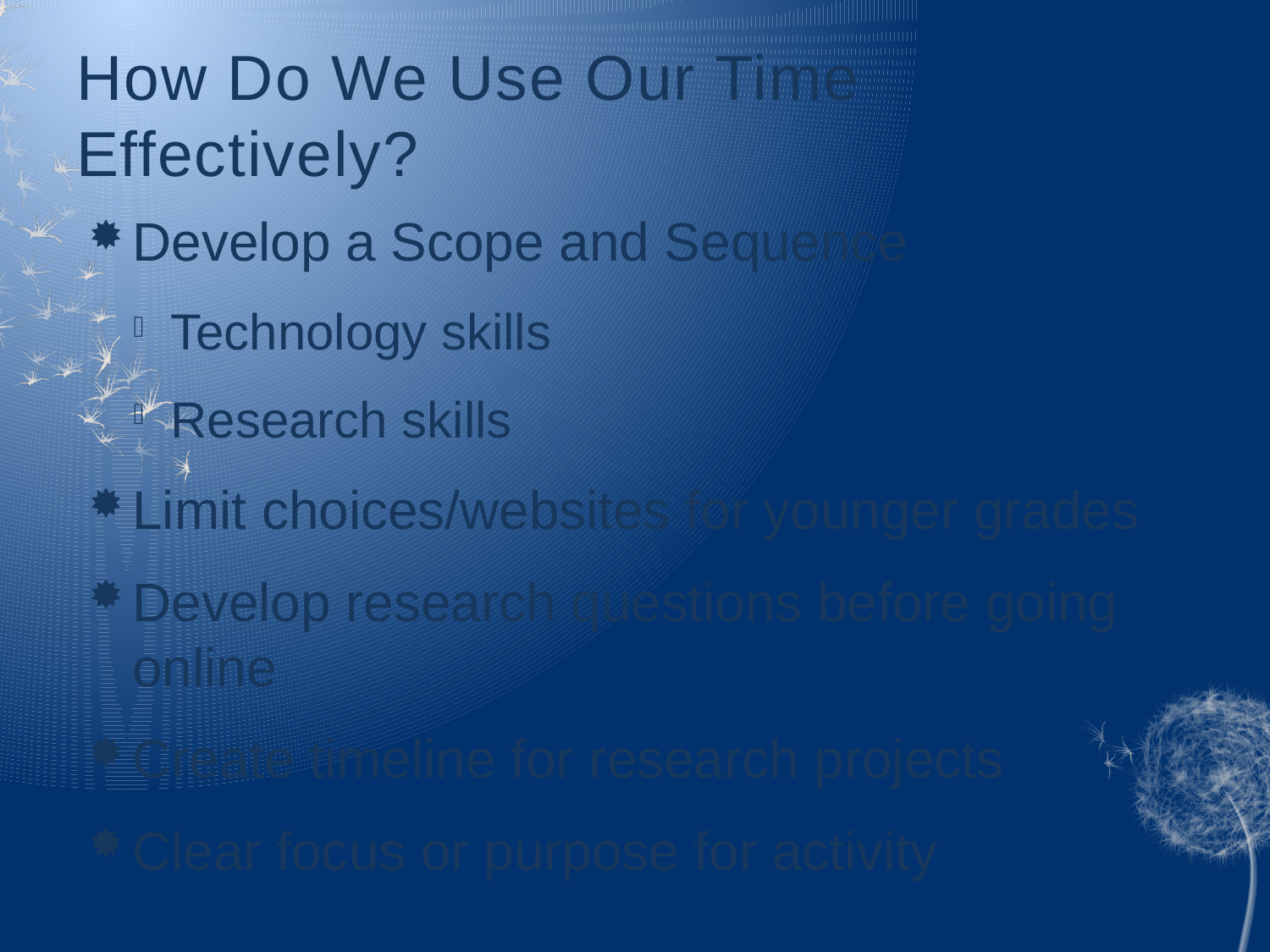

# How Do We Use Our Time Effectively?
Develop a Scope and Sequence
Technology skills
Research skills
Limit choices/websites for younger grades
Develop research questions before going online
Create timeline for research projects
Clear focus or purpose for activity